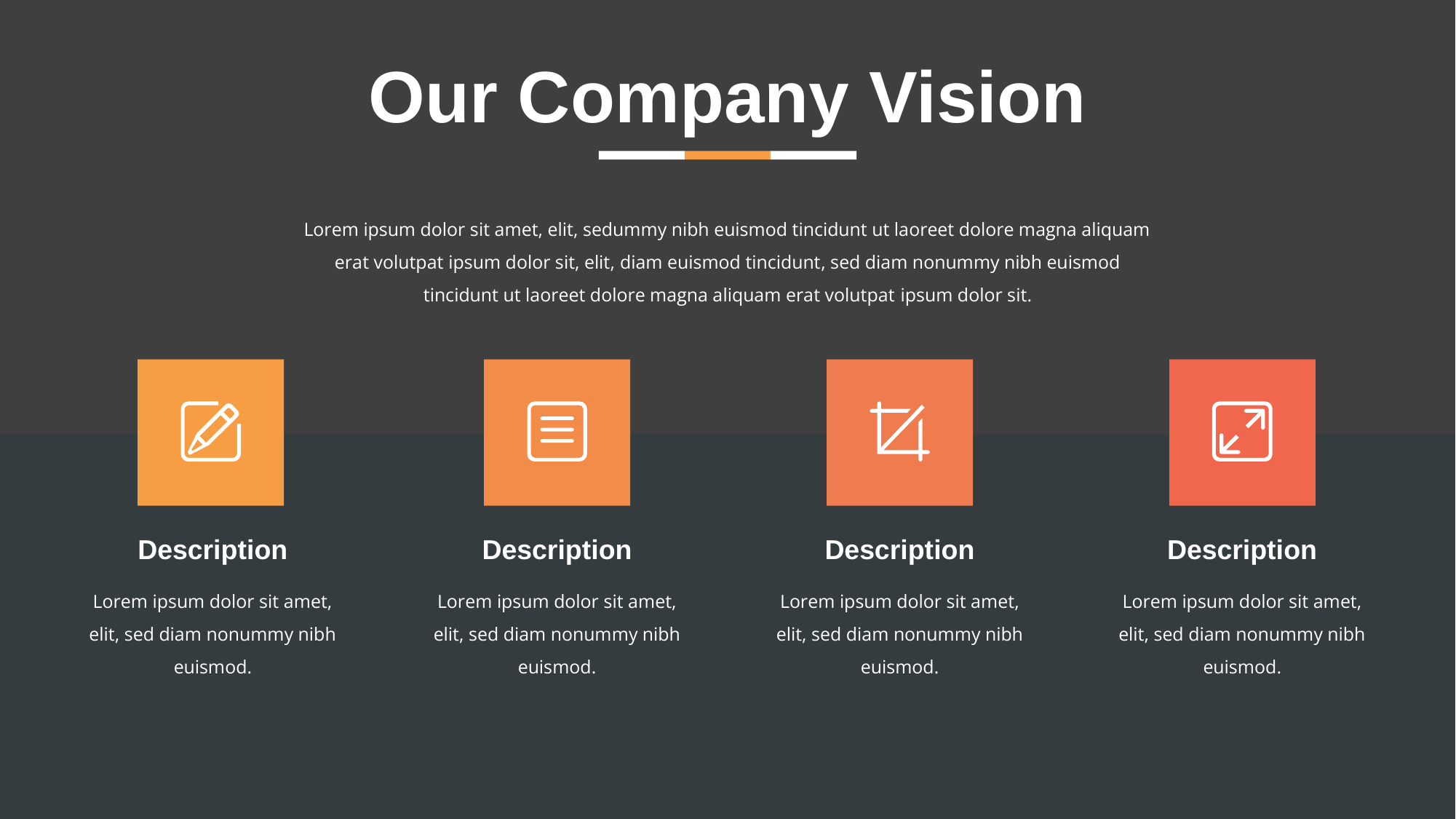

# Our Company Vision
Lorem ipsum dolor sit amet, elit, sedummy nibh euismod tincidunt ut laoreet dolore magna aliquam erat volutpat ipsum dolor sit, elit, diam euismod tincidunt, sed diam nonummy nibh euismod tincidunt ut laoreet dolore magna aliquam erat volutpat ipsum dolor sit.

Description
Description
Description
Description
Lorem ipsum dolor sit amet, elit, sed diam nonummy nibh euismod.
Lorem ipsum dolor sit amet, elit, sed diam nonummy nibh euismod.
Lorem ipsum dolor sit amet, elit, sed diam nonummy nibh euismod.
Lorem ipsum dolor sit amet, elit, sed diam nonummy nibh euismod.